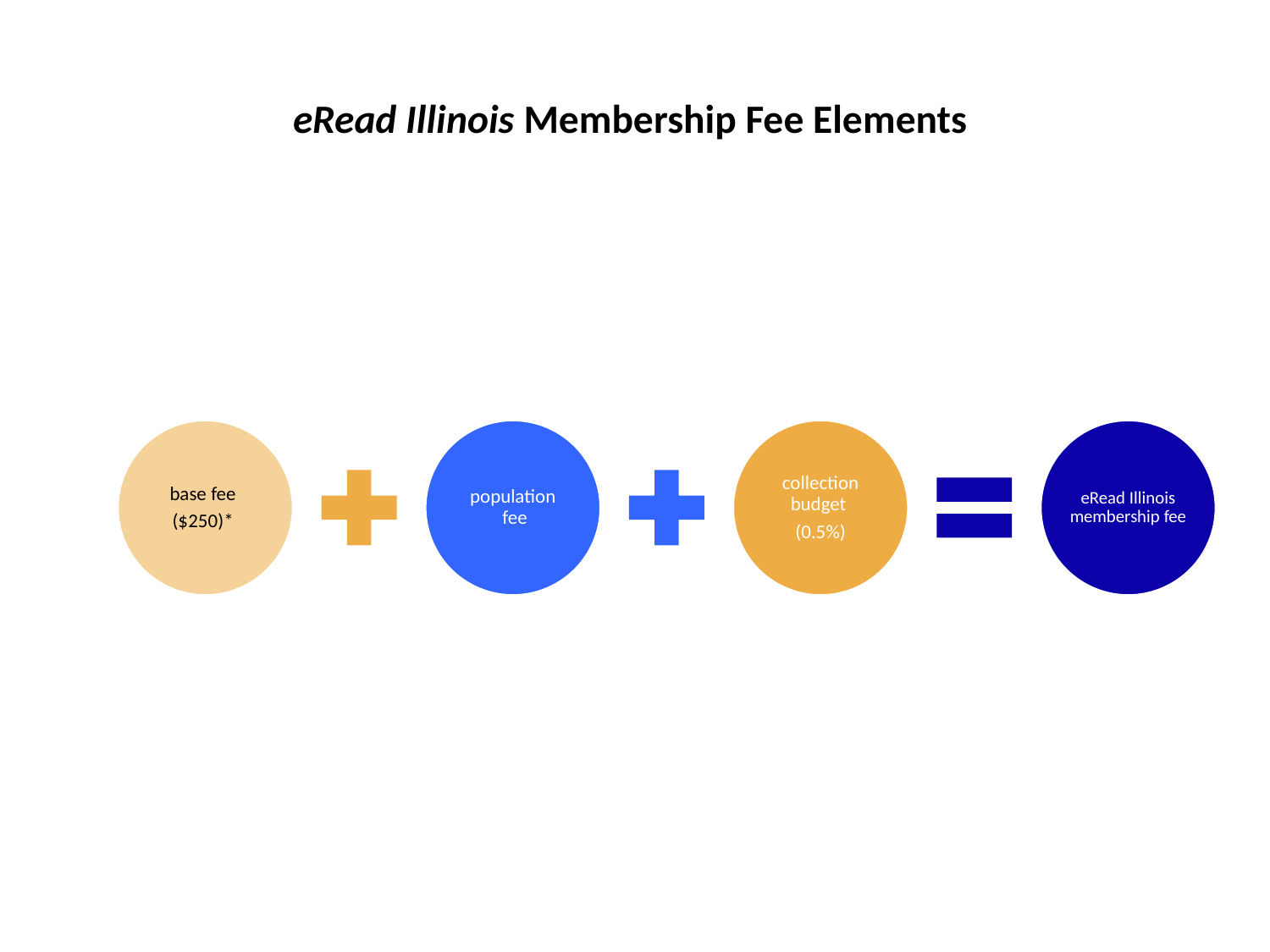

# eRead Illinois Membership Fee Elements
base fee
($250)*

population
 fee

collection budget
(0.5%)

eRead Illinois membership fee